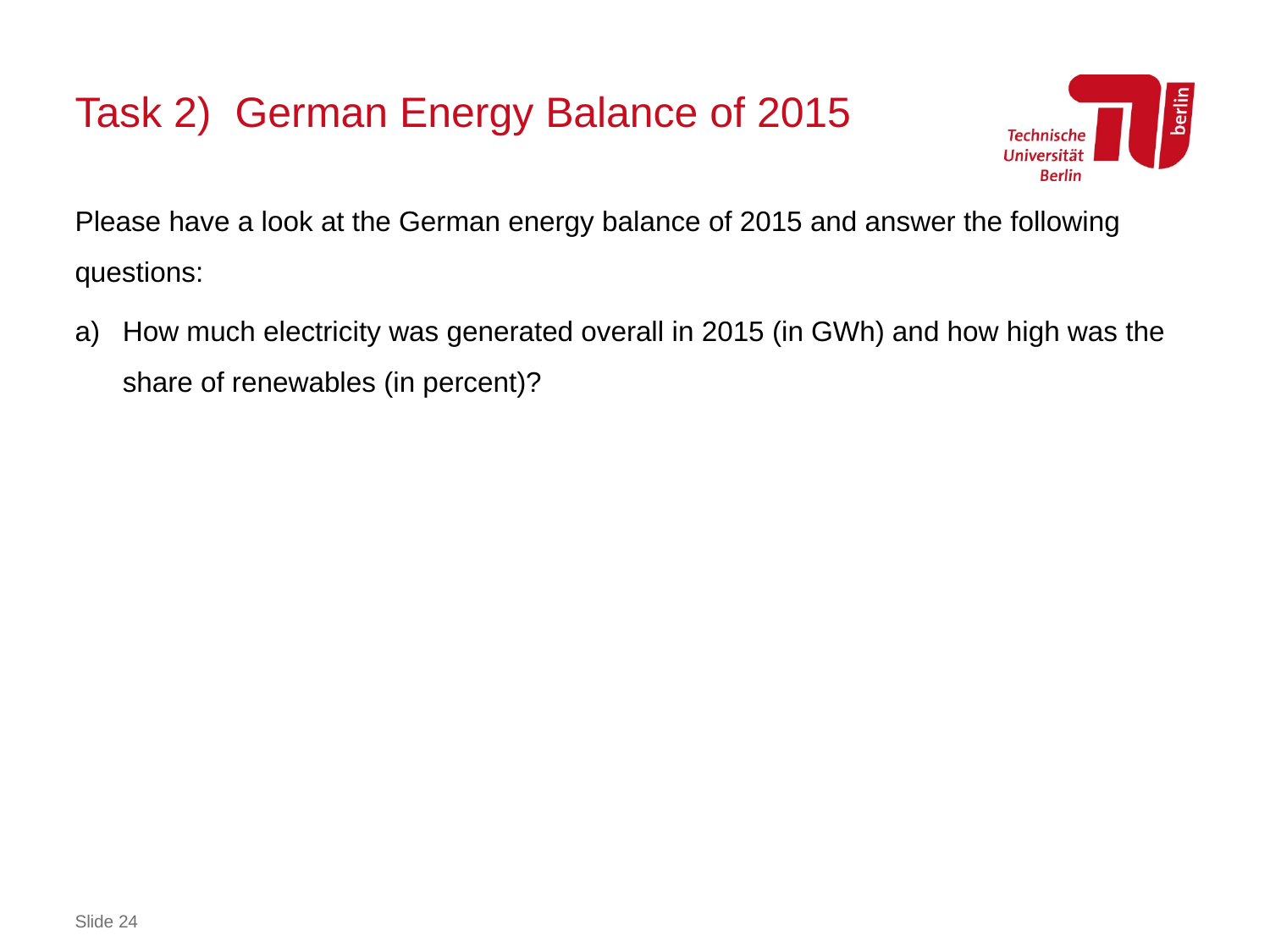

# Task 2)  German Energy Balance of 2015
Please have a look at the German energy balance of 2015 and answer the following questions:
How much electricity was generated overall in 2015 (in GWh) and how high was the share of renewables (in percent)?
Slide 24